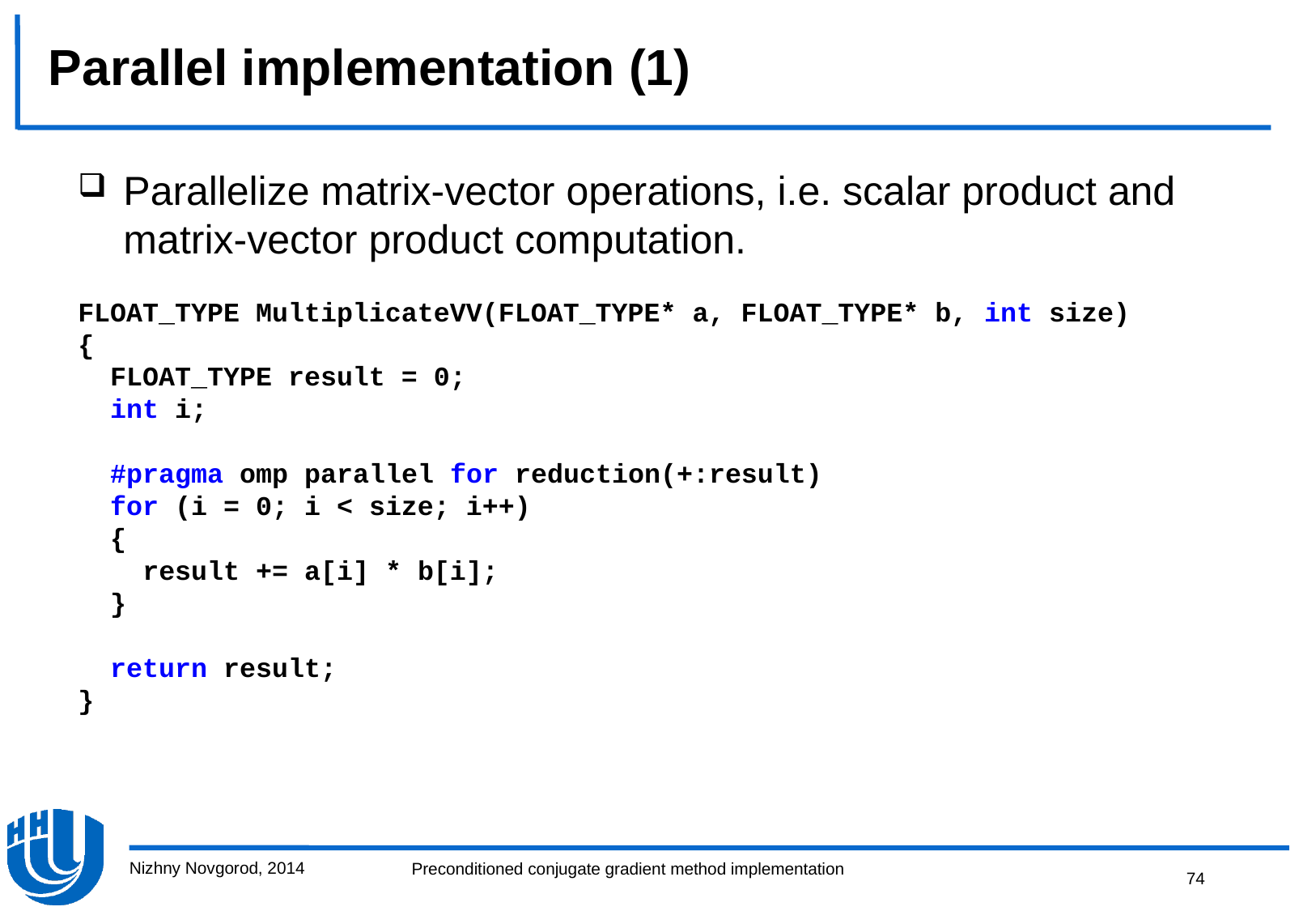

# Parallel implementation (1)
Parallelize matrix-vector operations, i.e. scalar product and matrix-vector product computation.

FLOAT_TYPE MultiplicateVV(FLOAT_TYPE* a, FLOAT_TYPE* b, int size)
{
  FLOAT_TYPE result = 0;
  int i;

  #pragma omp parallel for reduction(+:result)
  for (i = 0; i < size; i++)
  {
    result += a[i] * b[i];
  }

  return result;
}

Nizhny Novgorod, 2014
74
Preconditioned conjugate gradient method implementation